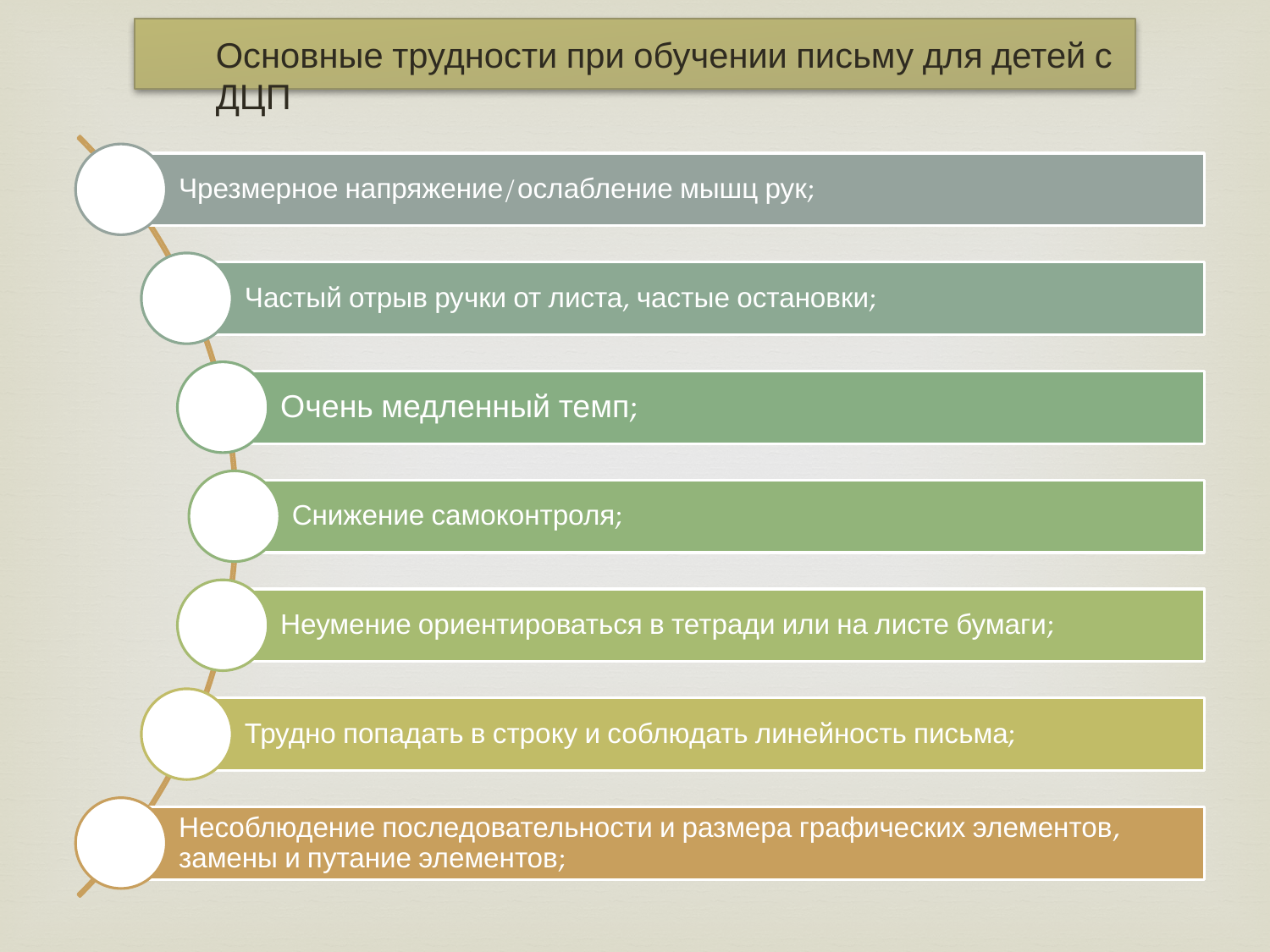

Основные трудности при обучении письму для детей с ДЦП
Чрезмерное напряжение/ослабление мышц рук;
Частый отрыв ручки от листа, частые остановки;
Очень медленный темп;
Снижение самоконтроля;
Неумение ориентироваться в тетради или на листе бумаги;
Трудно попадать в строку и соблюдать линейность письма;
Несоблюдение последовательности и размера графических элементов, замены и путание элементов;